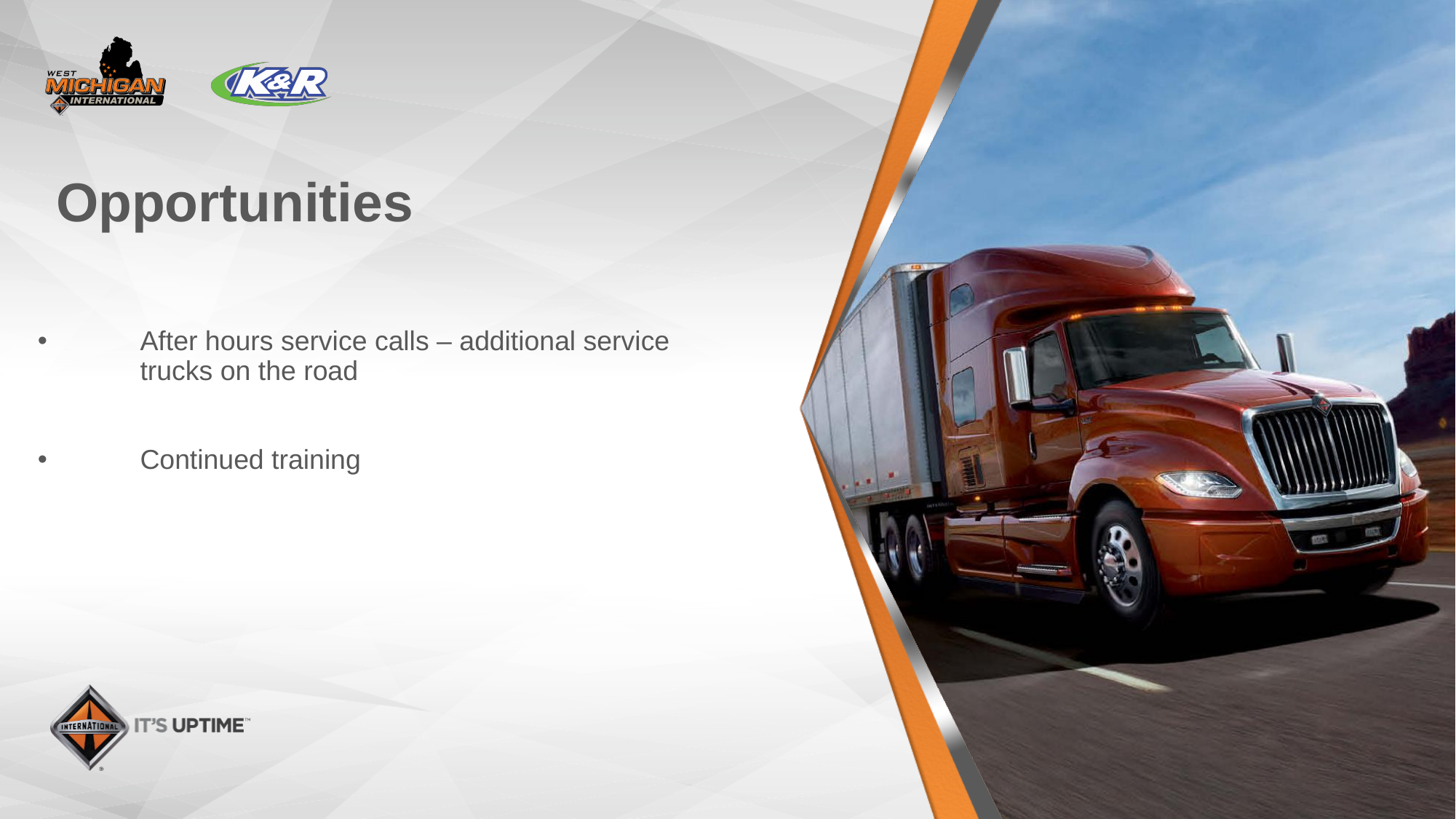

# Opportunities

After hours service calls – additional service trucks on the road

Continued training